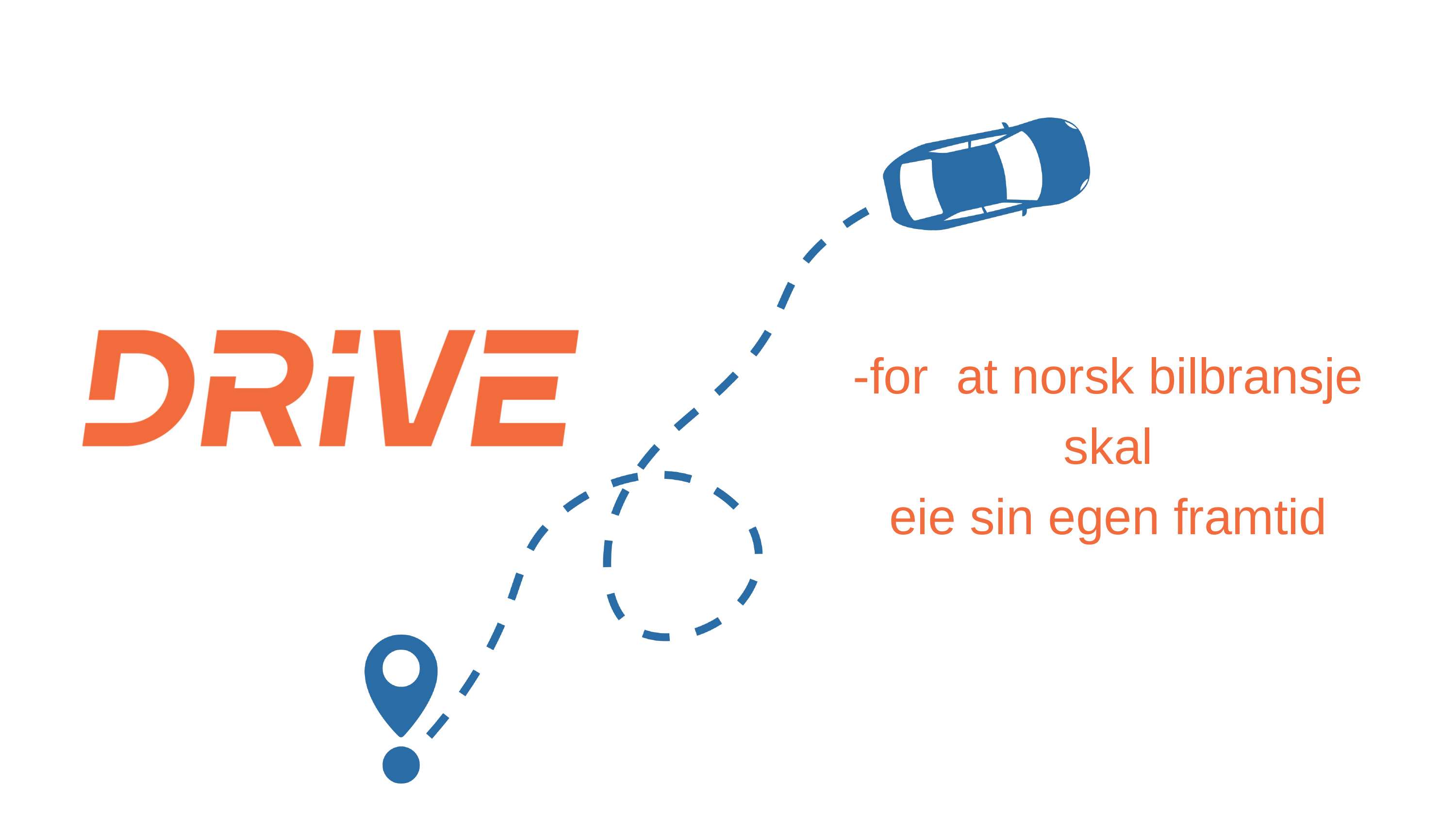

-for  at norsk bilbransje skal
eie sin egen framtid
Overkri